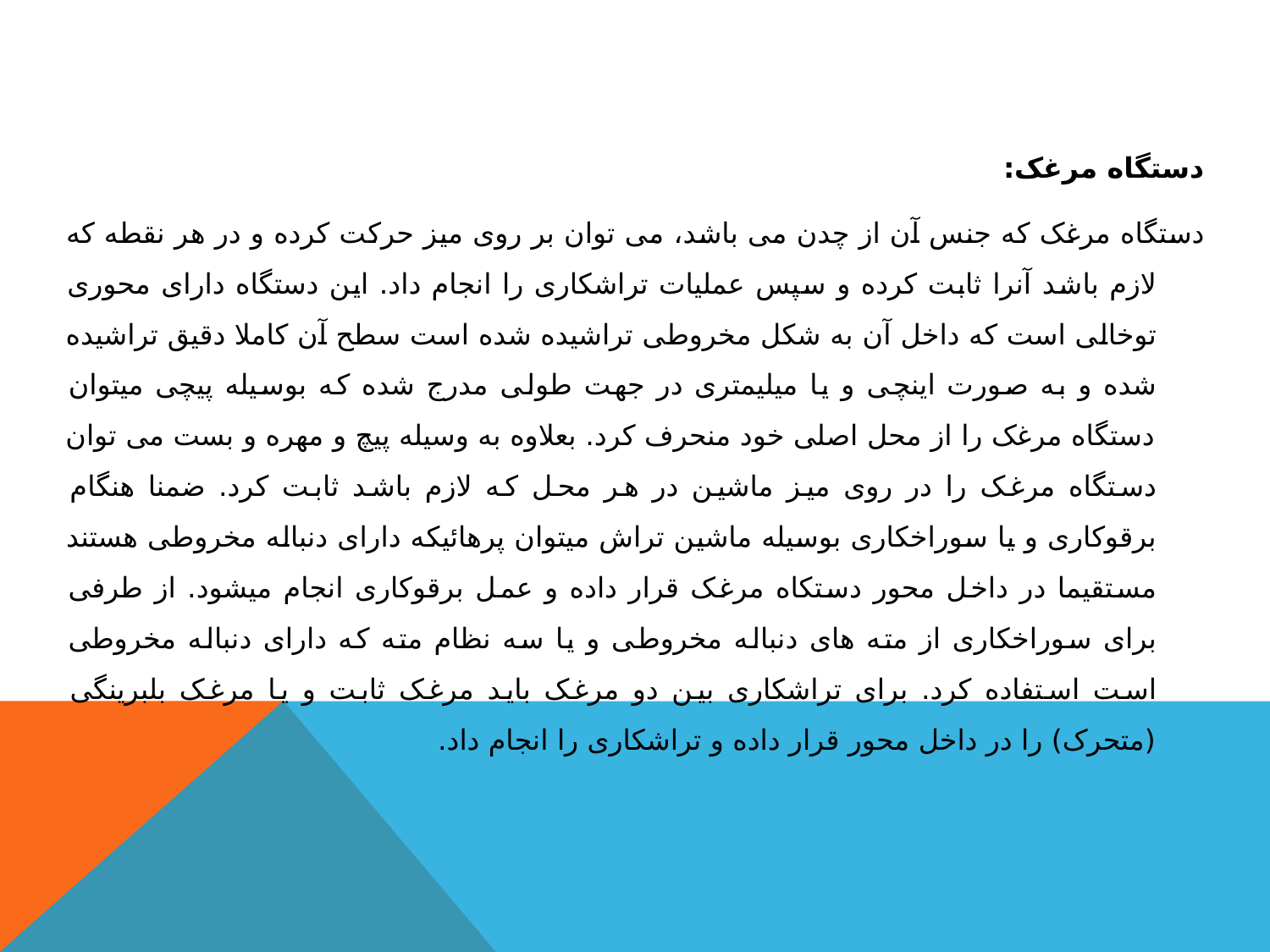

#
دستگاه مرغک:
دستگاه مرغک که جنس آن از چدن می باشد، می توان بر روی میز حرکت کرده و در هر نقطه که لازم باشد آنرا ثابت کرده و سپس عملیات تراشکاری را انجام داد. این دستگاه دارای محوری توخالی است که داخل آن به شکل مخروطی تراشیده شده است سطح آن کاملا دقیق تراشیده شده و به صورت اینچی و یا میلیمتری در جهت طولی مدرج شده که بوسیله پیچی میتوان دستگاه مرغک را از محل اصلی خود منحرف کرد. بعلاوه به وسیله پیچ و مهره و بست می توان دستگاه مرغک را در روی میز ماشین در هر محل که لازم باشد ثابت کرد. ضمنا هنگام برقوکاری و یا سوراخکاری بوسیله ماشین تراش میتوان پرهائیکه دارای دنباله مخروطی هستند مستقیما در داخل محور دستکاه مرغک قرار داده و عمل برقوکاری انجام میشود. از طرفی برای سوراخکاری از مته های دنباله مخروطی و یا سه نظام مته که دارای دنباله مخروطی است استفاده کرد. برای تراشکاری بین دو مرغک باید مرغک ثابت و یا مرغک بلبرینگی (متحرک) را در داخل محور قرار داده و تراشکاری را انجام داد.